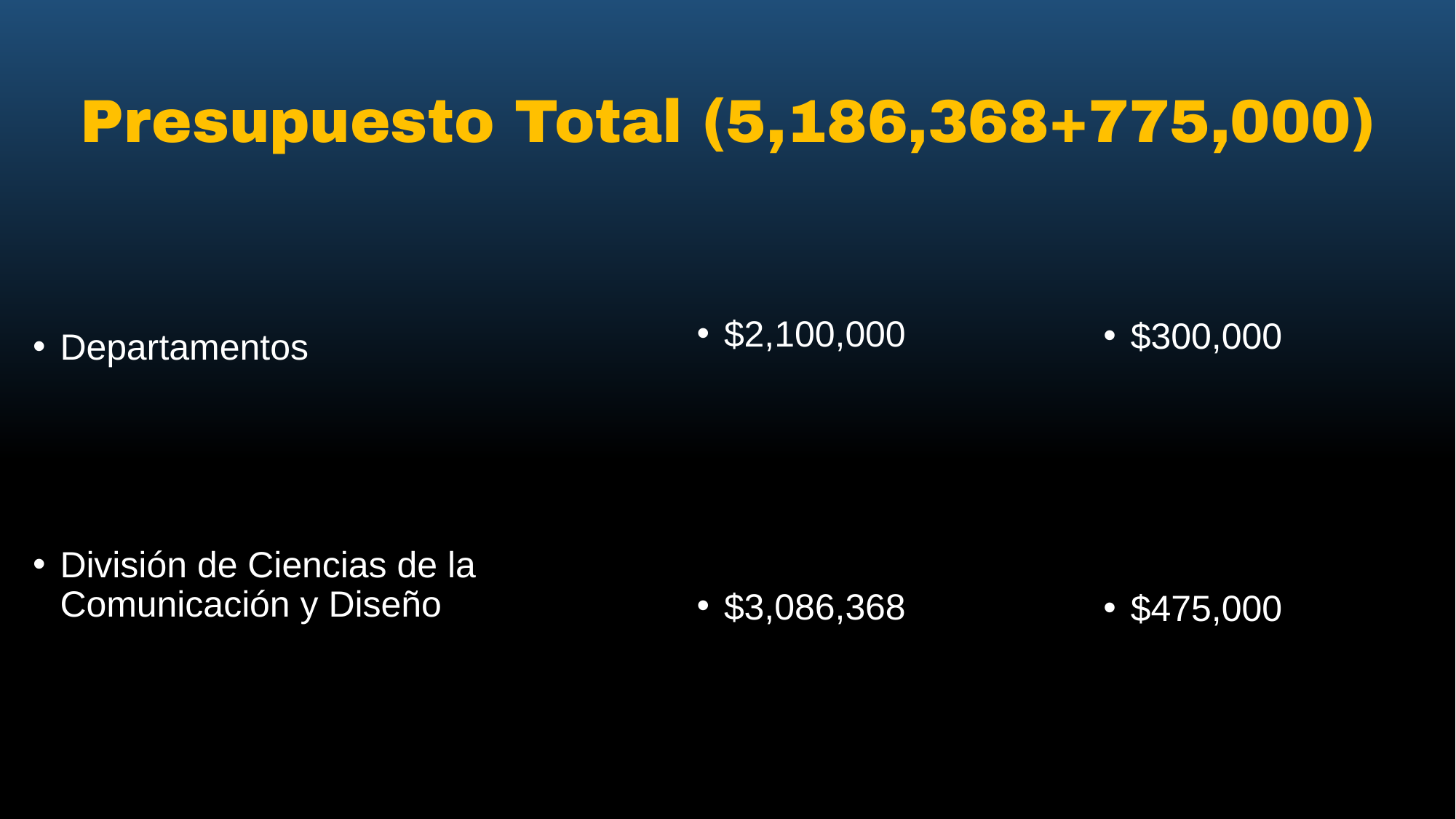

# Presupuesto Total (5,186,368+775,000)
$2,100,000

$3,086,368
$300,000

$475,000
Departamentos

División de Ciencias de la Comunicación y Diseño